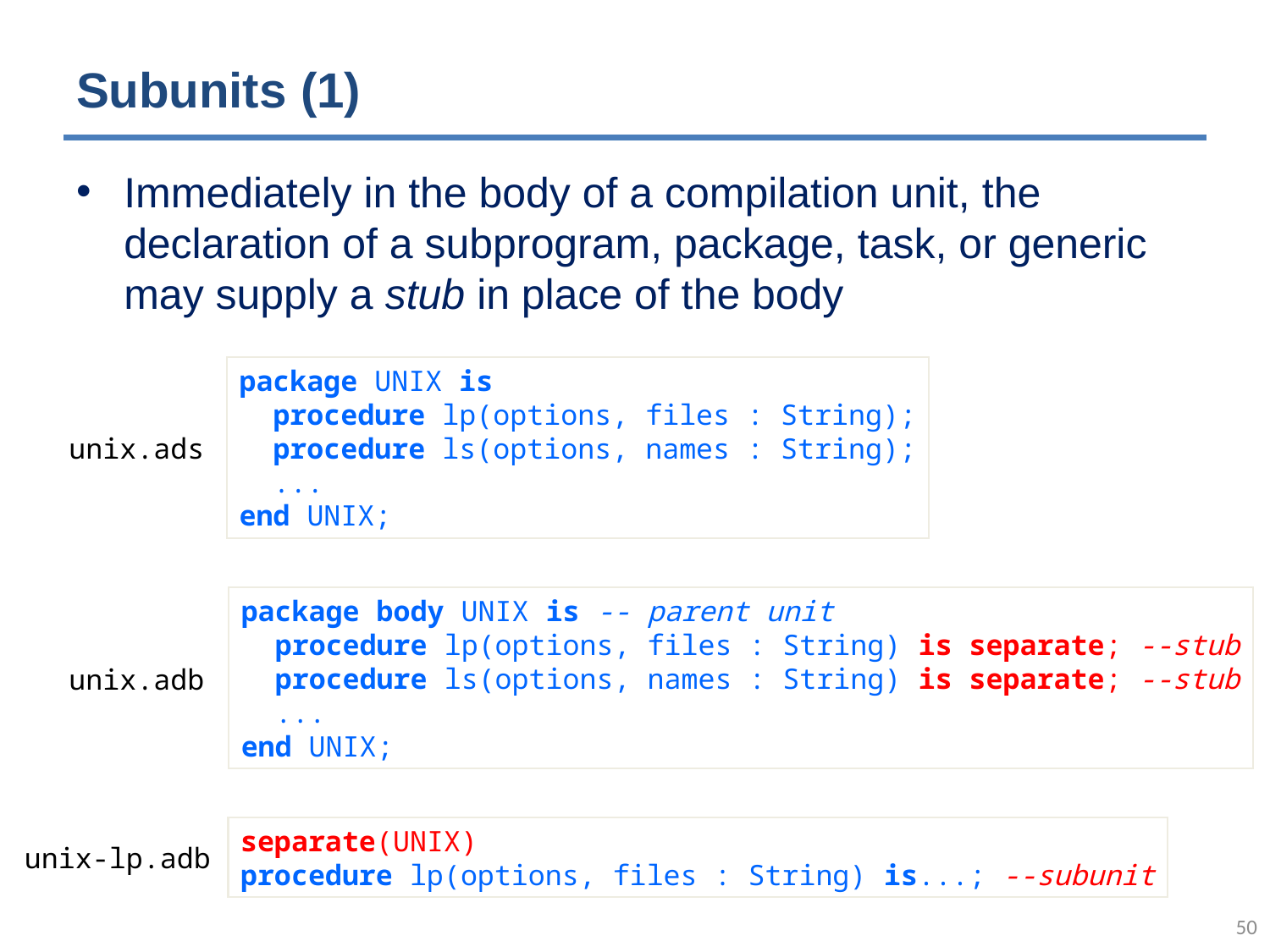

# Subunits (1)
Immediately in the body of a compilation unit, the declaration of a subprogram, package, task, or generic may supply a stub in place of the body

package UNIX is
  procedure lp(options, files : String);
  procedure ls(options, names : String);
  ...
end UNIX;
unix.ads
package body UNIX is -- parent unit
  procedure lp(options, files : String) is separate; --stub
  procedure ls(options, names : String) is separate; --stub
  ...
end UNIX;
unix.adb
separate(UNIX)
procedure lp(options, files : String) is...; --subunit
unix-lp.adb
50